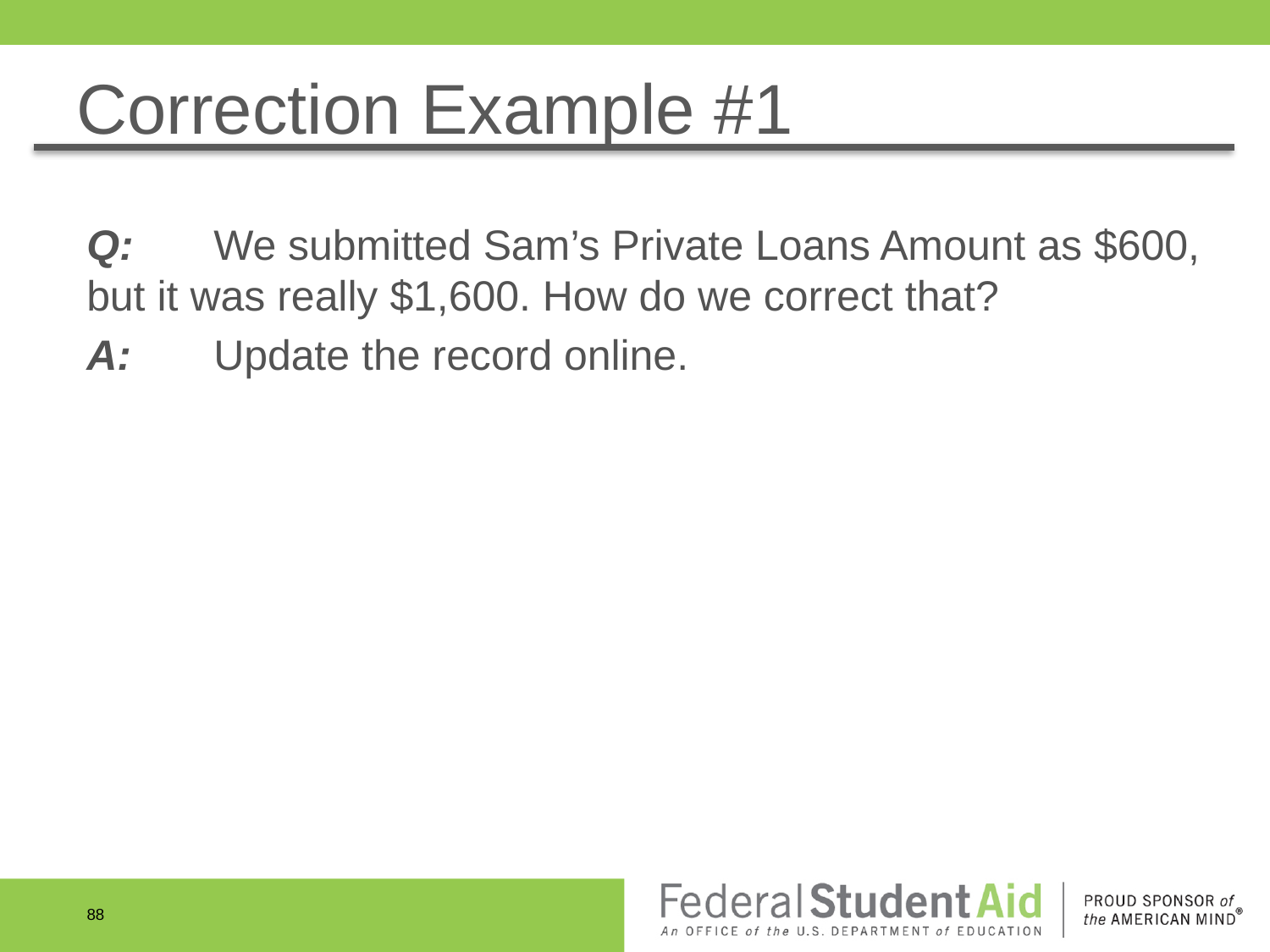

# Correction Example #1
Q:	We submitted Sam’s Private Loans Amount as $600, but it was really $1,600. How do we correct that?
A:	Update the record online.

88